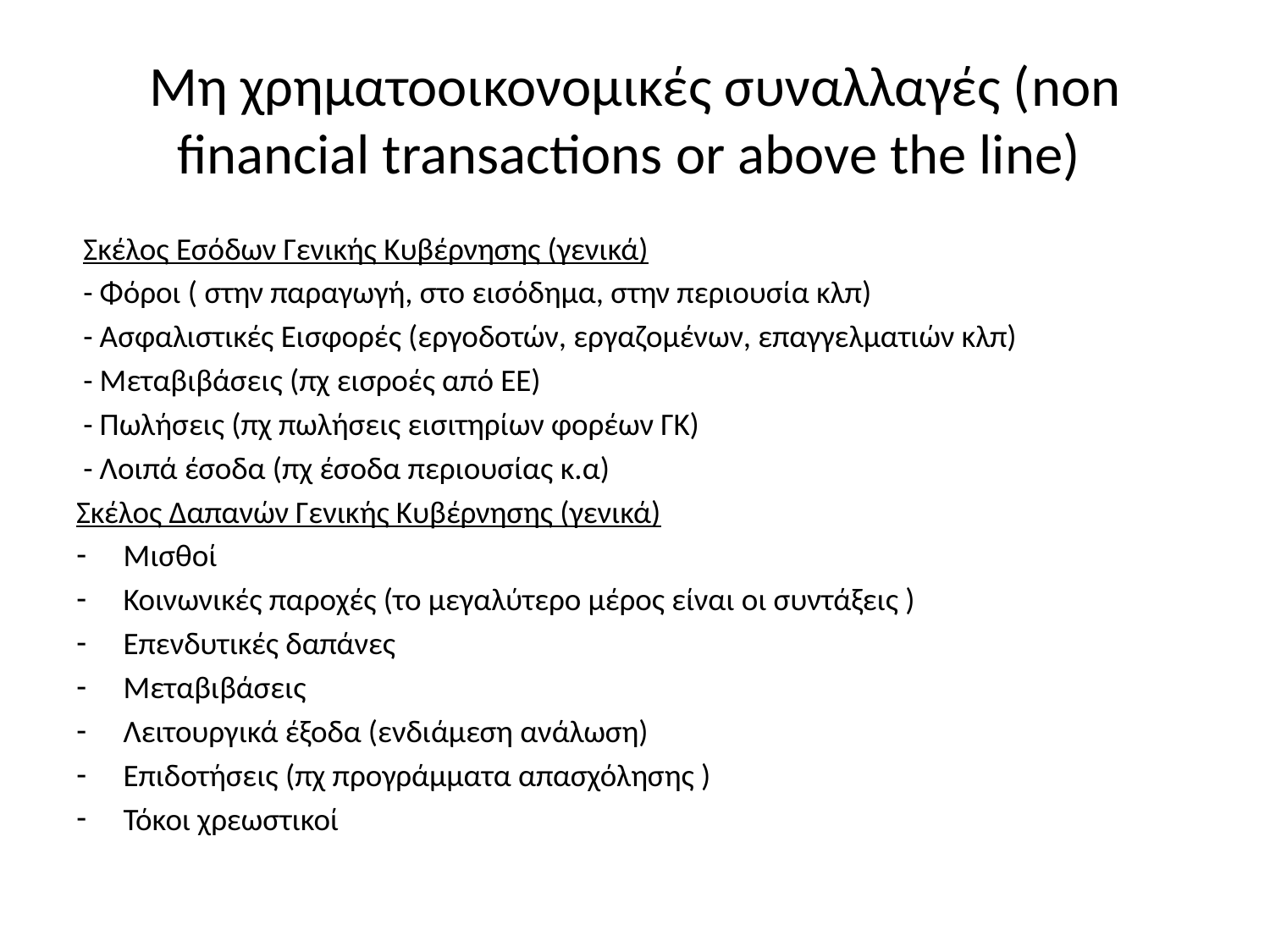

# Μη χρηματοοικονομικές συναλλαγές (non financial transactions or above the line)
 Σκέλος Εσόδων Γενικής Κυβέρνησης (γενικά)
 - Φόροι ( στην παραγωγή, στο εισόδημα, στην περιουσία κλπ)
 - Ασφαλιστικές Εισφορές (εργοδοτών, εργαζομένων, επαγγελματιών κλπ)
 - Μεταβιβάσεις (πχ εισροές από ΕΕ)
 - Πωλήσεις (πχ πωλήσεις εισιτηρίων φορέων ΓΚ)
 - Λοιπά έσοδα (πχ έσοδα περιουσίας κ.α)
Σκέλος Δαπανών Γενικής Κυβέρνησης (γενικά)
Μισθοί
Κοινωνικές παροχές (το μεγαλύτερο μέρος είναι οι συντάξεις )
Επενδυτικές δαπάνες
Μεταβιβάσεις
Λειτουργικά έξοδα (ενδιάμεση ανάλωση)
Επιδοτήσεις (πχ προγράμματα απασχόλησης )
Τόκοι χρεωστικοί